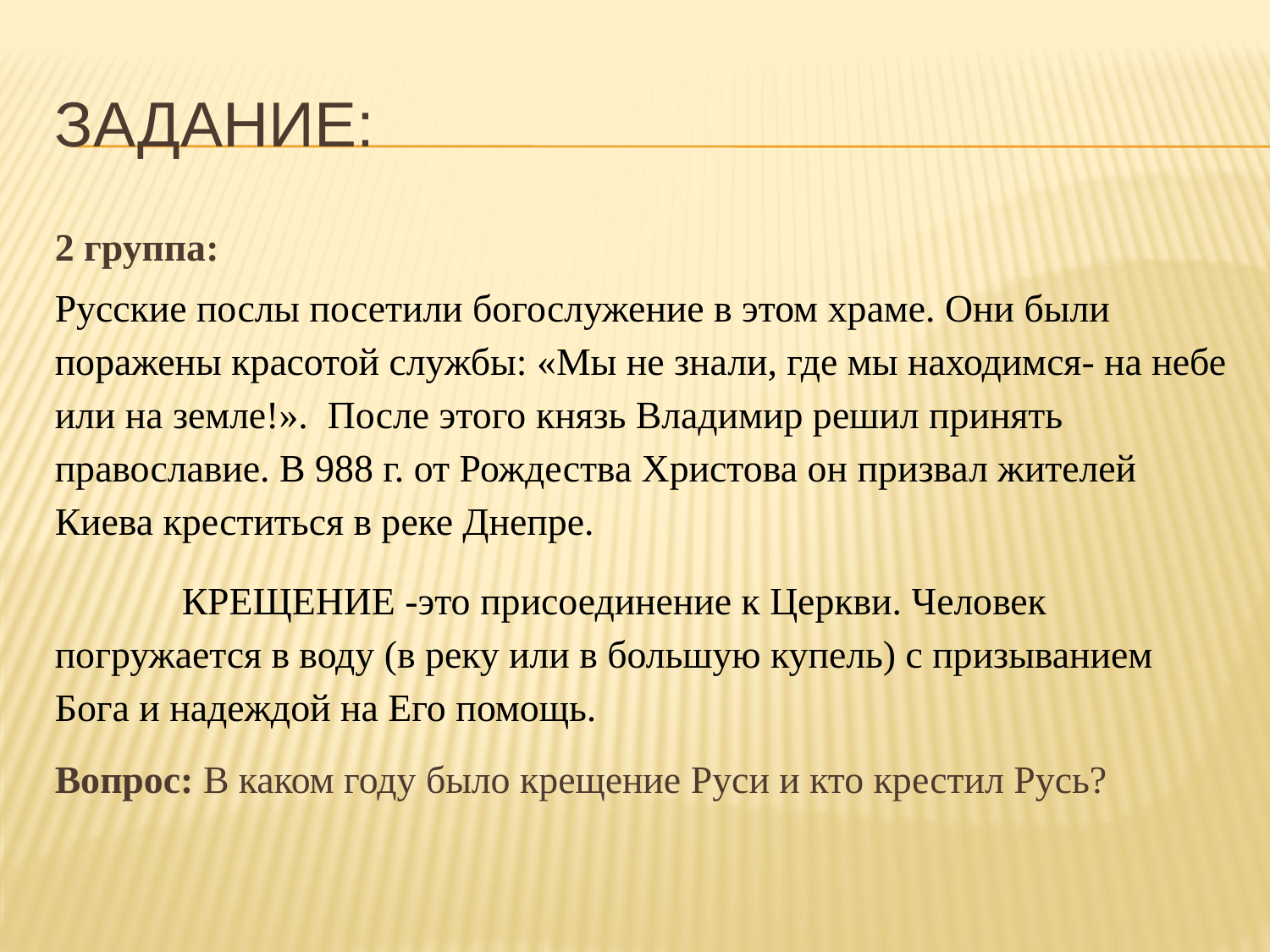

# Задание:
2 группа:
Русские послы посетили богослужение в этом храме. Они были поражены красотой службы: «Мы не знали, где мы находимся- на небе или на земле!».  После этого князь Владимир решил принять православие. В 988 г. от Рождества Христова он призвал жителей Киева креститься в реке Днепре.
 	КРЕЩЕНИЕ -это присоединение к Церкви. Человек погружается в воду (в реку или в большую купель) с призыванием Бога и надеждой на Его помощь.
Вопрос: В каком году было крещение Руси и кто крестил Русь?